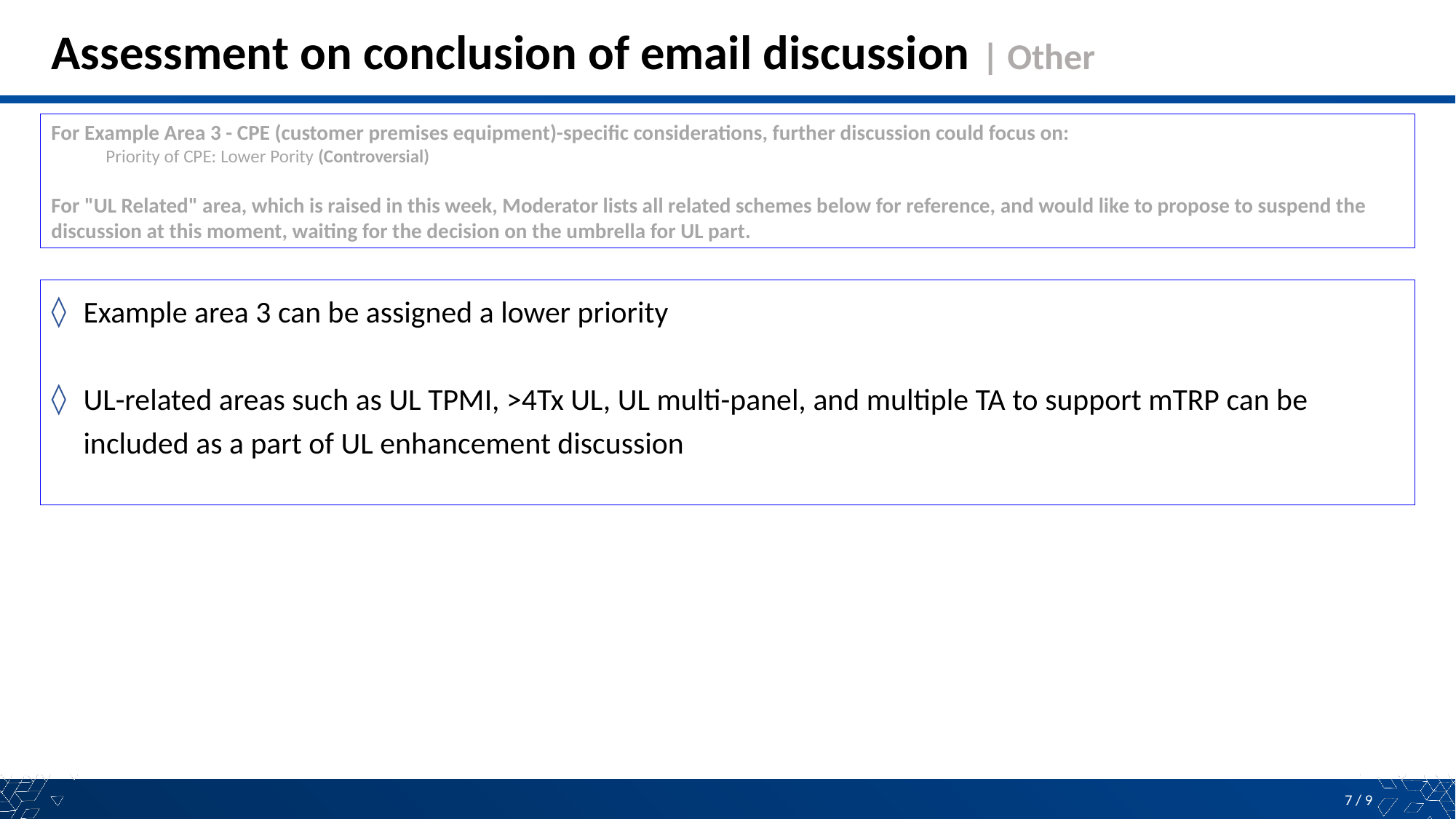

# Assessment on conclusion of email discussion | Other
For Example Area 3 - CPE (customer premises equipment)-specific considerations, further discussion could focus on:
Priority of CPE: Lower Pority (Controversial)

For "UL Related" area, which is raised in this week, Moderator lists all related schemes below for reference, and would like to propose to suspend the discussion at this moment, waiting for the decision on the umbrella for UL part.
Example area 3 can be assigned a lower priority

UL-related areas such as UL TPMI, >4Tx UL, UL multi-panel, and multiple TA to support mTRP can be included as a part of UL enhancement discussion